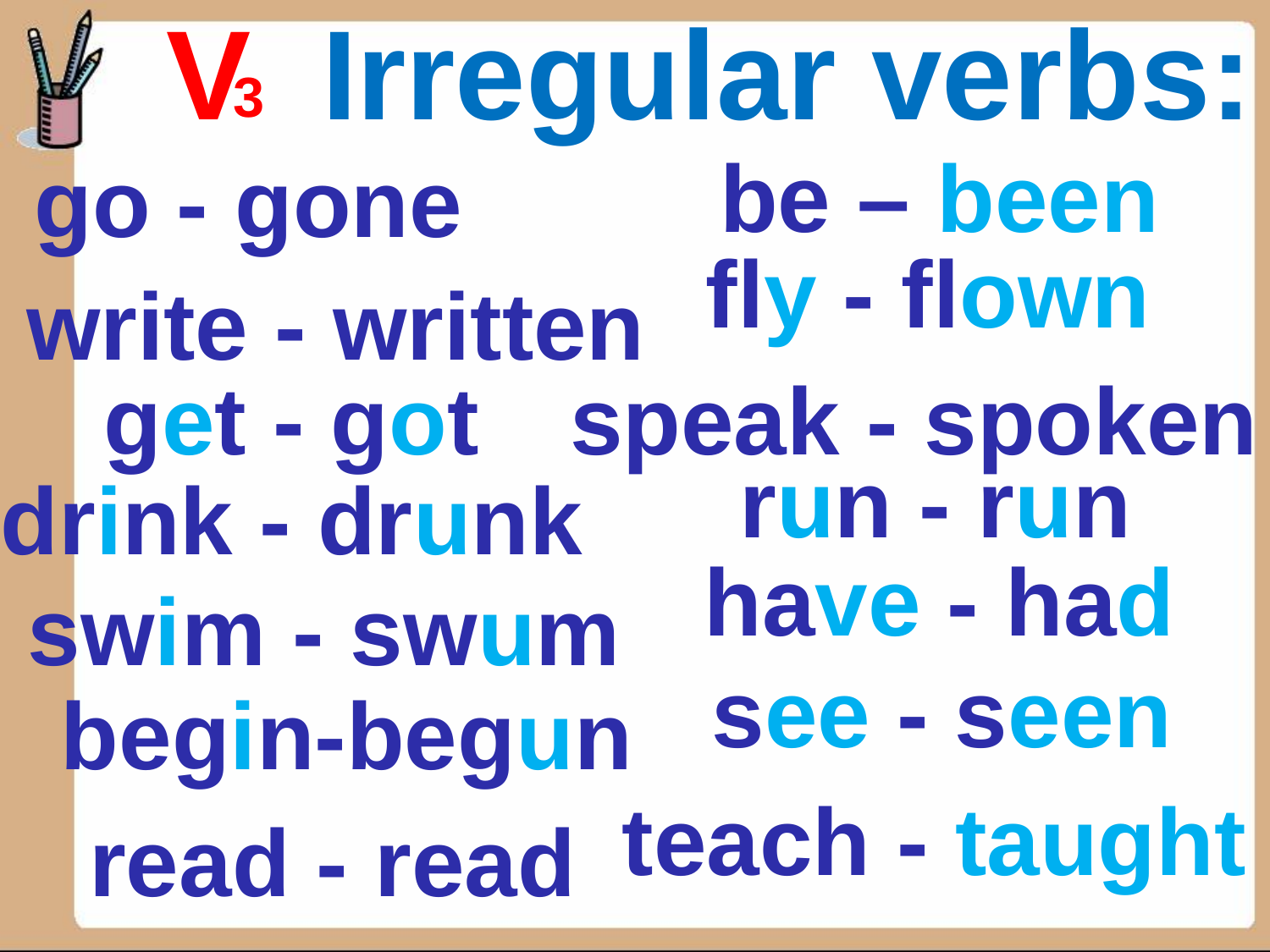

V  Irregular verbs:
3
be – been
go - gone
fly - flown
write - written
get - got
speak - spoken
run - run
drink - drunk
have - had
swim - swum
see - seen
begin-begun
teach - taught
read - read